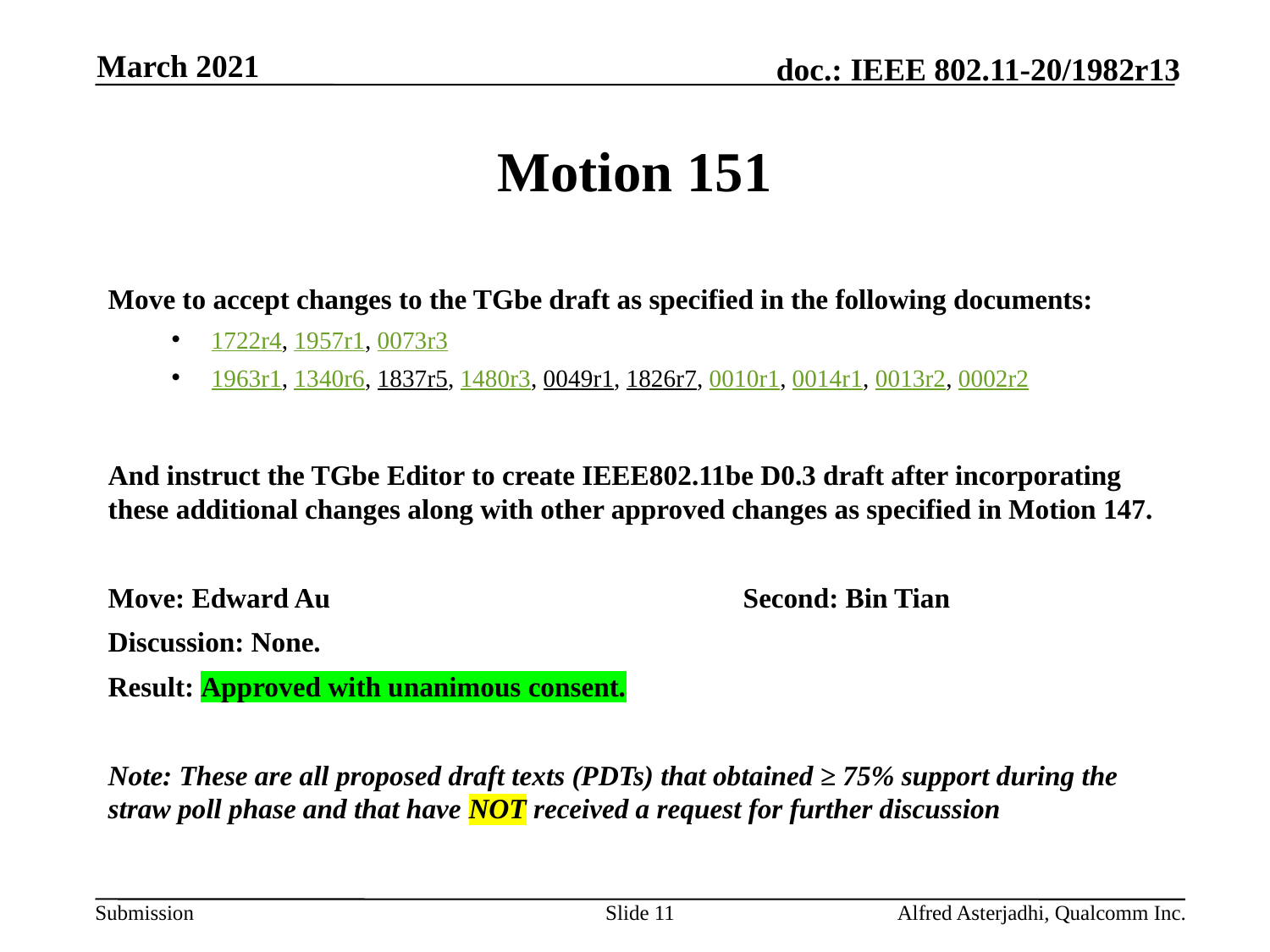

March 2021
# Motion 151
Move to accept changes to the TGbe draft as specified in the following documents:
1722r4, 1957r1, 0073r3
1963r1, 1340r6, 1837r5, 1480r3, 0049r1, 1826r7, 0010r1, 0014r1, 0013r2, 0002r2

And instruct the TGbe Editor to create IEEE802.11be D0.3 draft after incorporating these additional changes along with other approved changes as specified in Motion 147.

Move: Edward Au				Second: Bin Tian
Discussion: None.
Result: Approved with unanimous consent.

Note: These are all proposed draft texts (PDTs) that obtained ≥ 75% support during the straw poll phase and that have NOT received a request for further discussion
Slide 11
Alfred Asterjadhi, Qualcomm Inc.